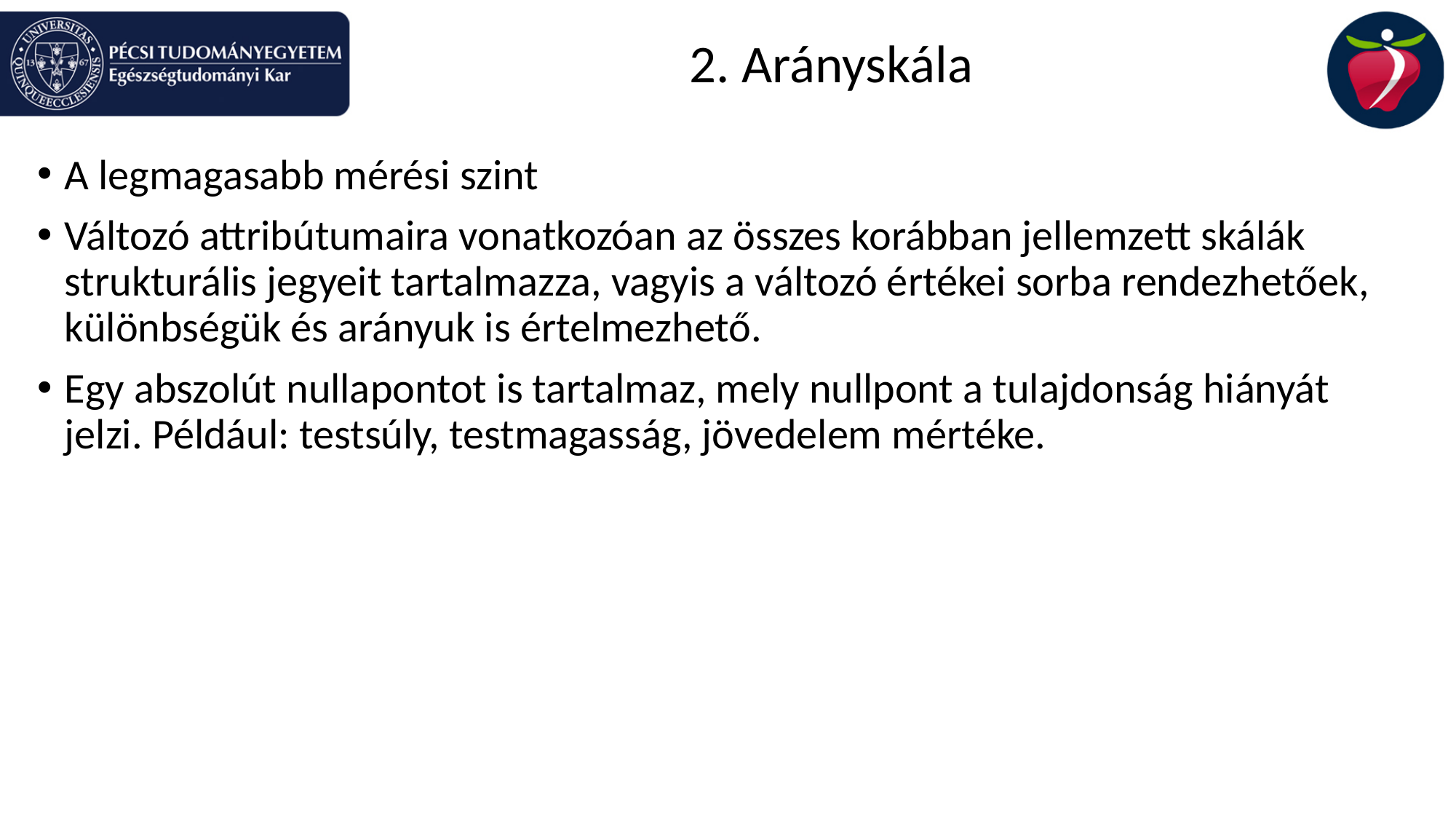

# 2. Arányskála
A legmagasabb mérési szint
Változó attribútumaira vonatkozóan az összes korábban jellemzett skálák strukturális jegyeit tartalmazza, vagyis a változó értékei sorba rendezhetőek, különbségük és arányuk is értelmezhető.
Egy abszolút nullapontot is tartalmaz, mely nullpont a tulajdonság hiányát jelzi. Például: testsúly, testmagasság, jövedelem mértéke.